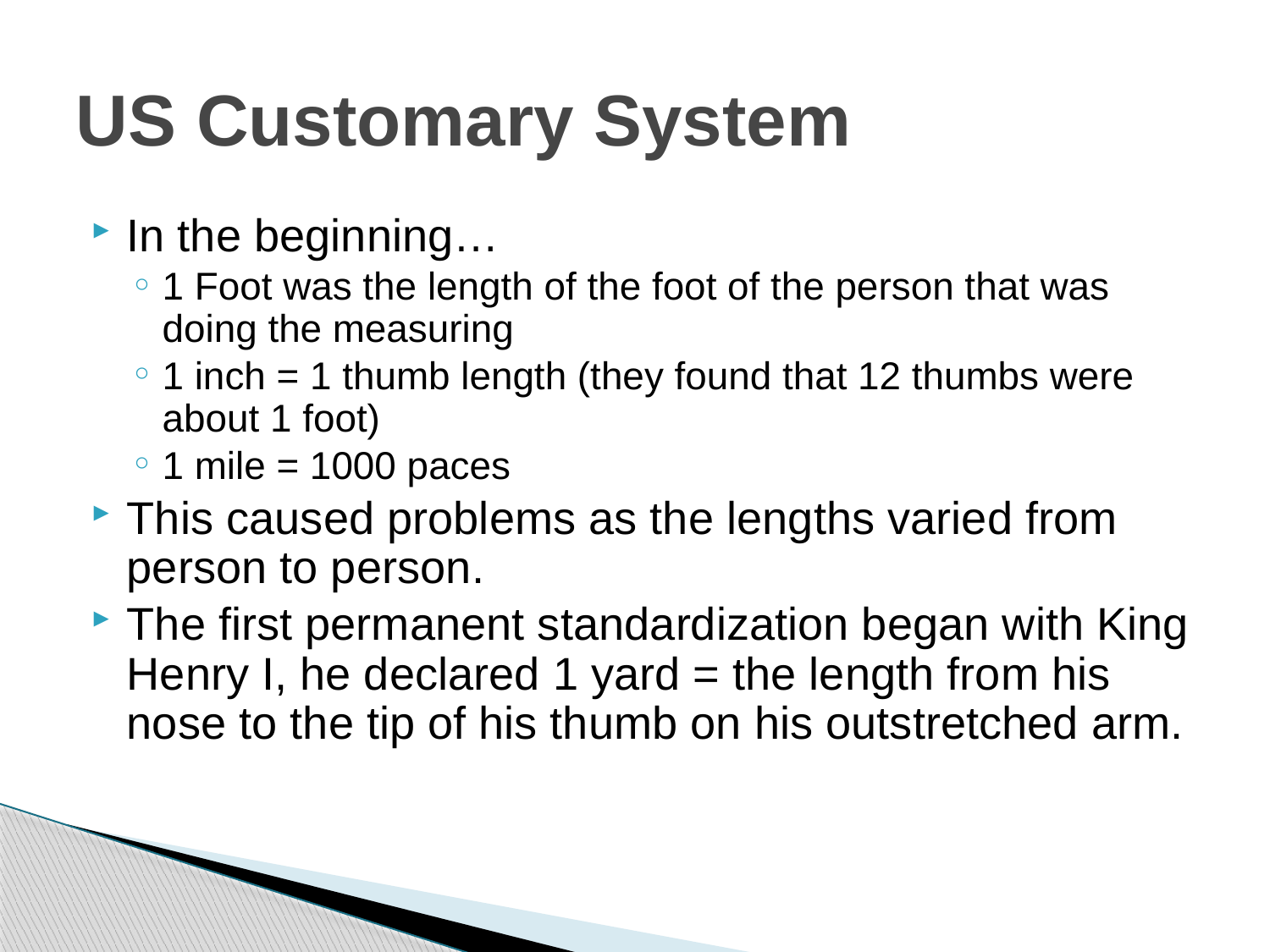

# US Customary System
In the beginning…
1 Foot was the length of the foot of the person that was doing the measuring
1 inch = 1 thumb length (they found that 12 thumbs were about 1 foot)
1 mile = 1000 paces
This caused problems as the lengths varied from person to person.
The first permanent standardization began with King Henry I, he declared 1 yard = the length from his nose to the tip of his thumb on his outstretched arm.